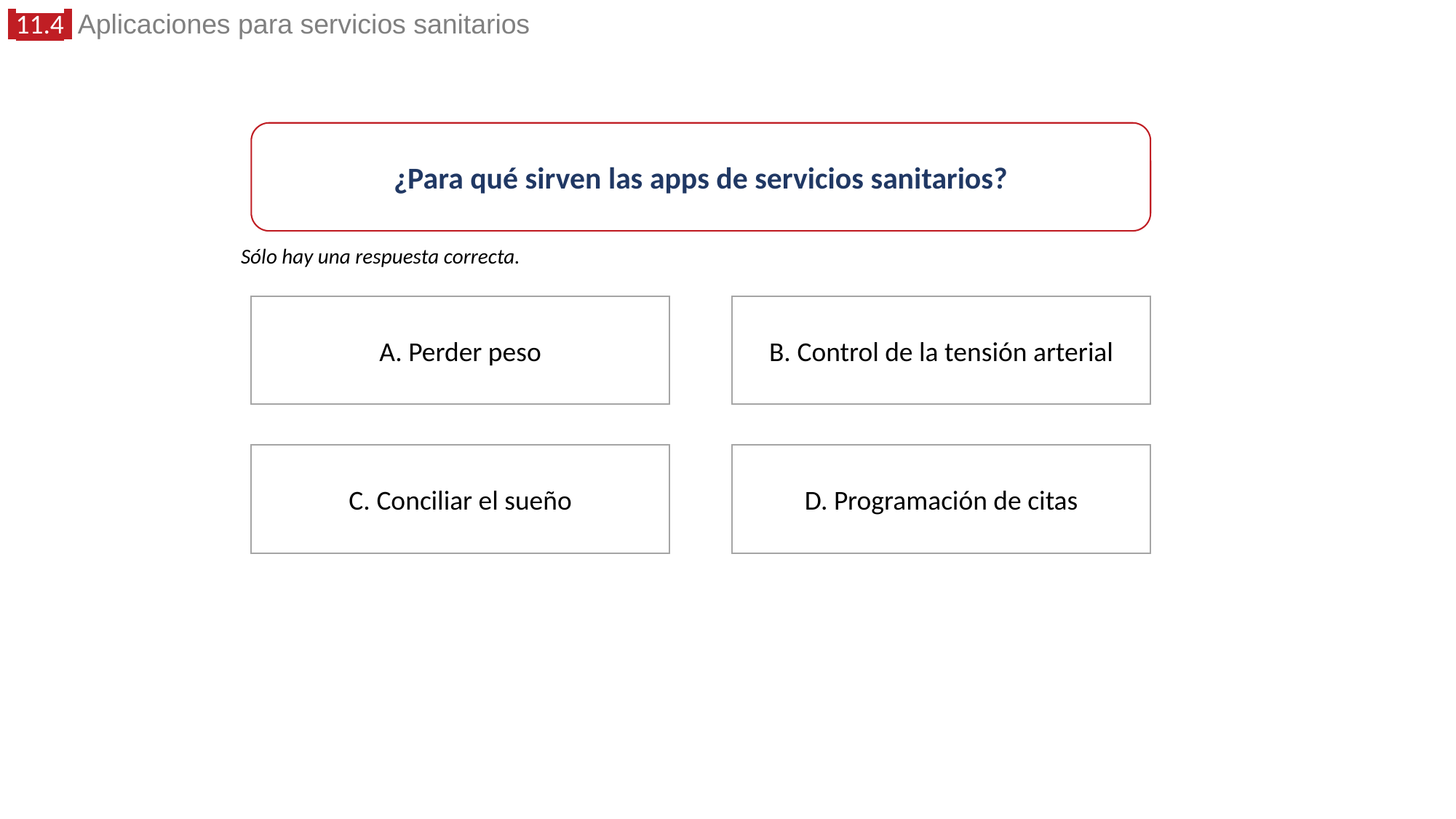

¿Para qué sirven las apps de servicios sanitarios?
Sólo hay una respuesta correcta.
A. Perder peso
B. Control de la tensión arterial
D. Programación de citas
C. Conciliar el sueño